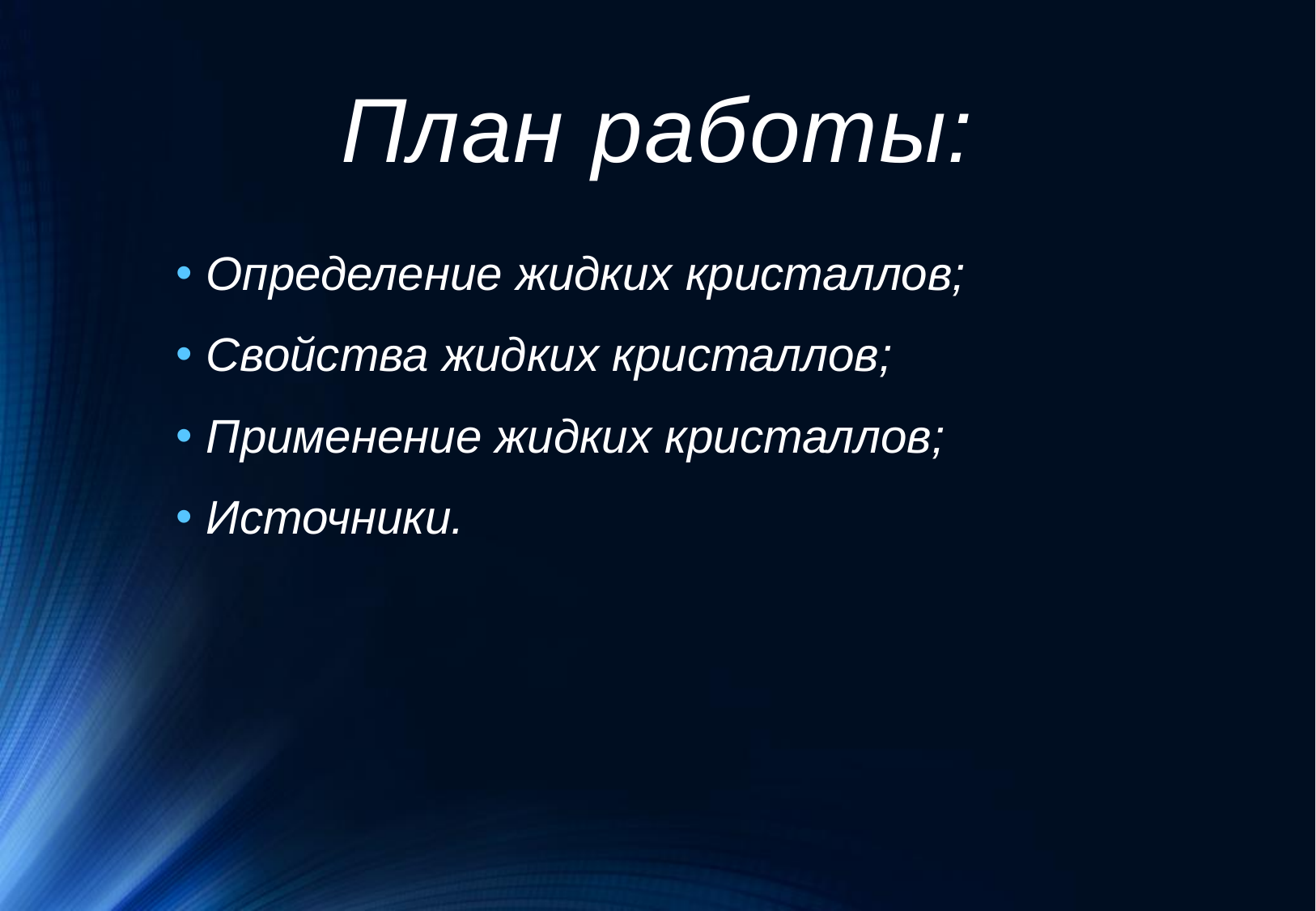

# План работы:
Определение жидких кристаллов;
Свойства жидких кристаллов;
Применение жидких кристаллов;
Источники.